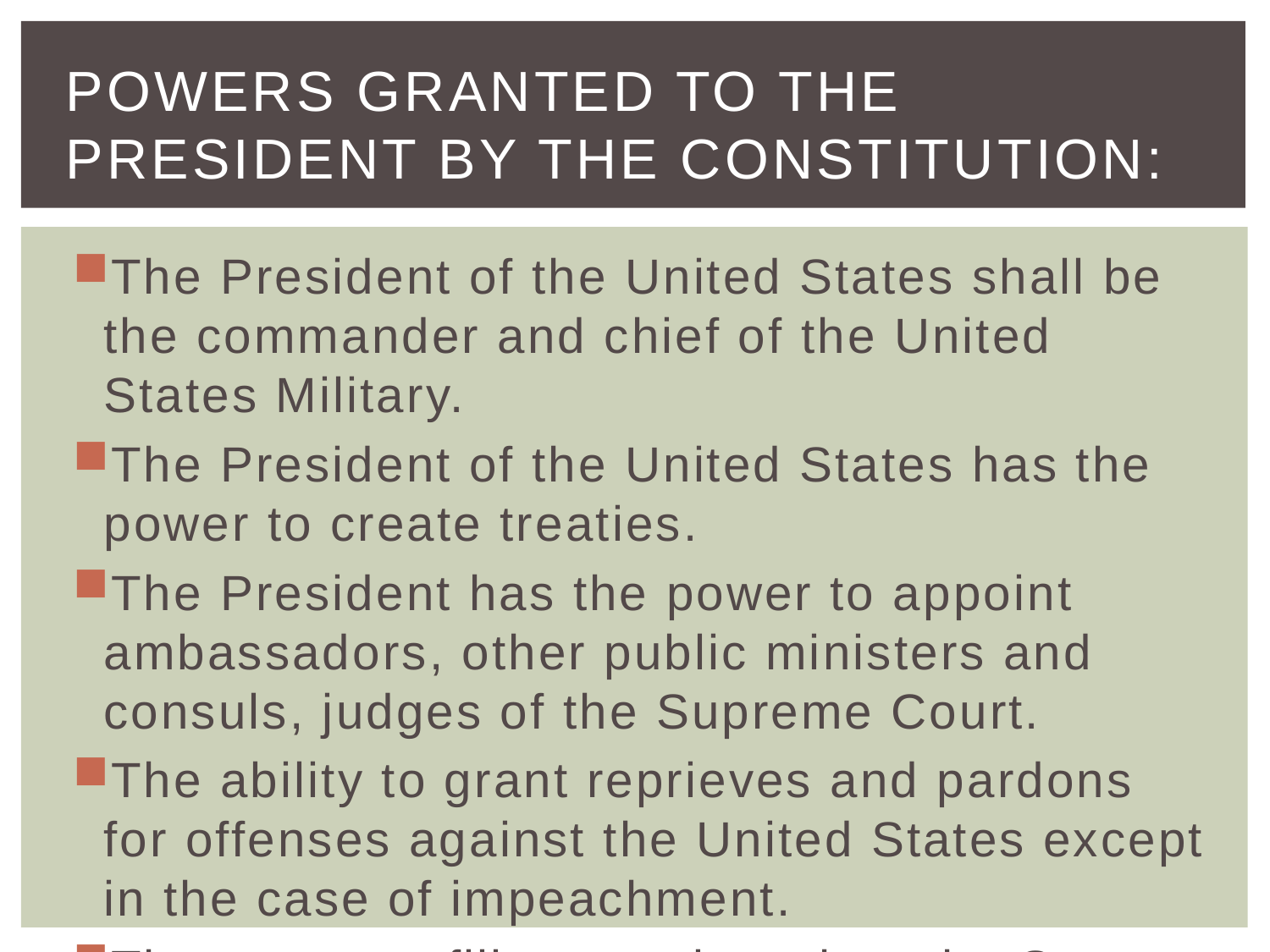

# Powers granted to the president by the constitution:
The President of the United States shall be the commander and chief of the United States Military.
The President of the United States has the power to create treaties.
The President has the power to appoint ambassadors, other public ministers and consuls, judges of the Supreme Court.
The ability to grant reprieves and pardons for offenses against the United States except in the case of impeachment.
The power to fill vacancies when the Senate is not in session.